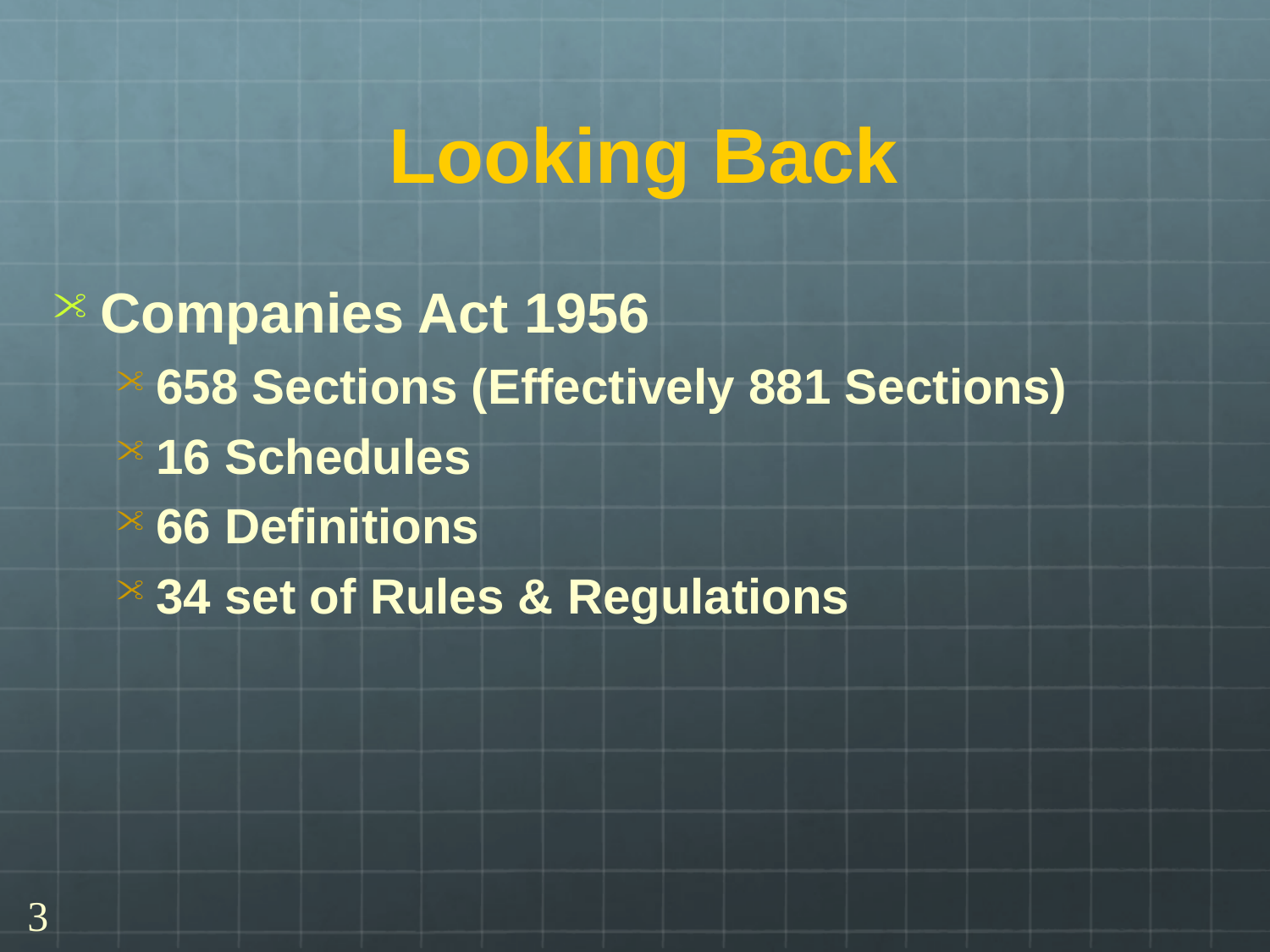

# Looking Back
Companies Act 1956
658 Sections (Effectively 881 Sections)
16 Schedules
66 Definitions
34 set of Rules & Regulations
3